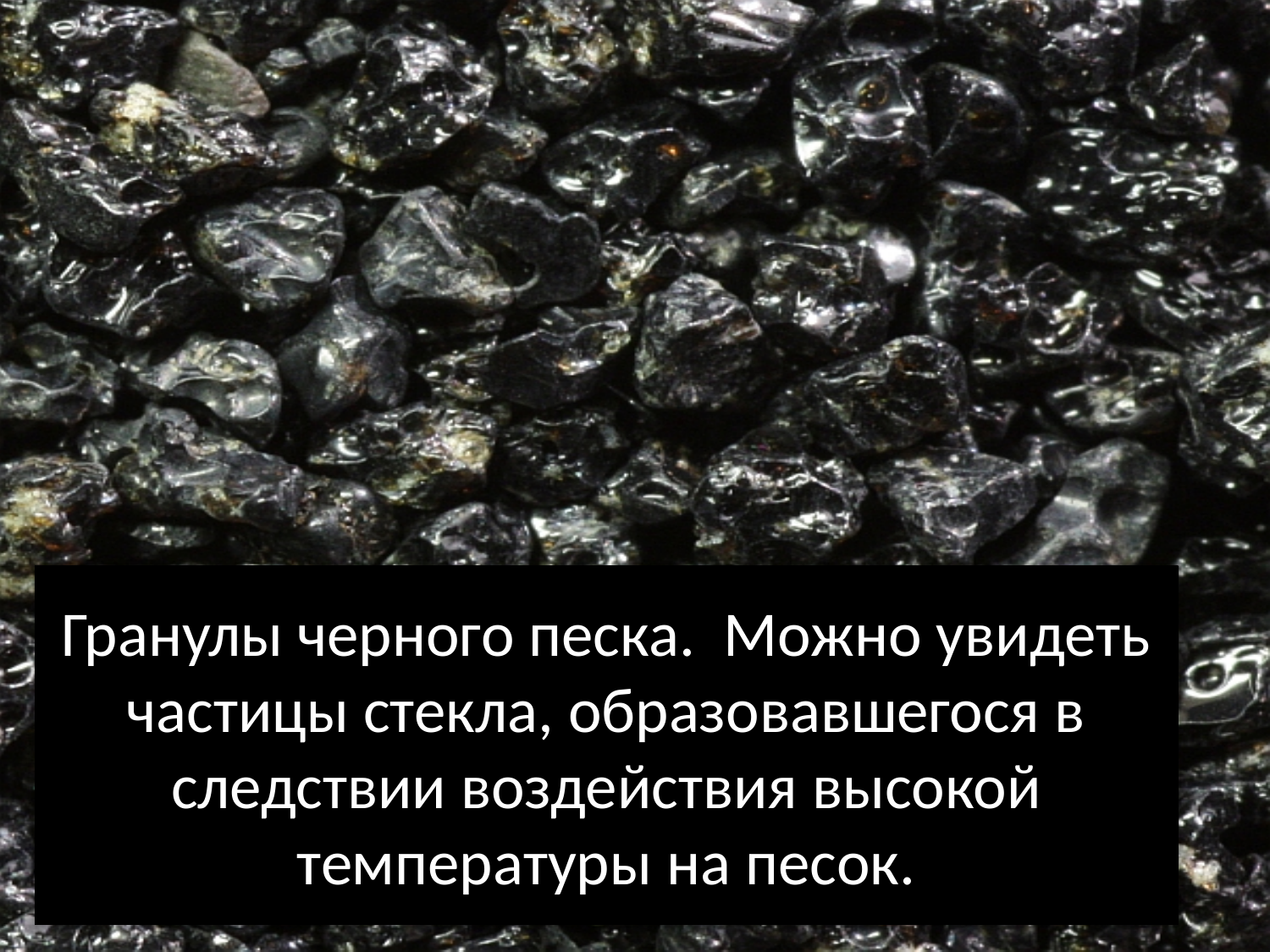

# Гранулы черного песка.  Можно увидеть частицы стекла, образовавшегося в следствии воздействия высокой температуры на песок.